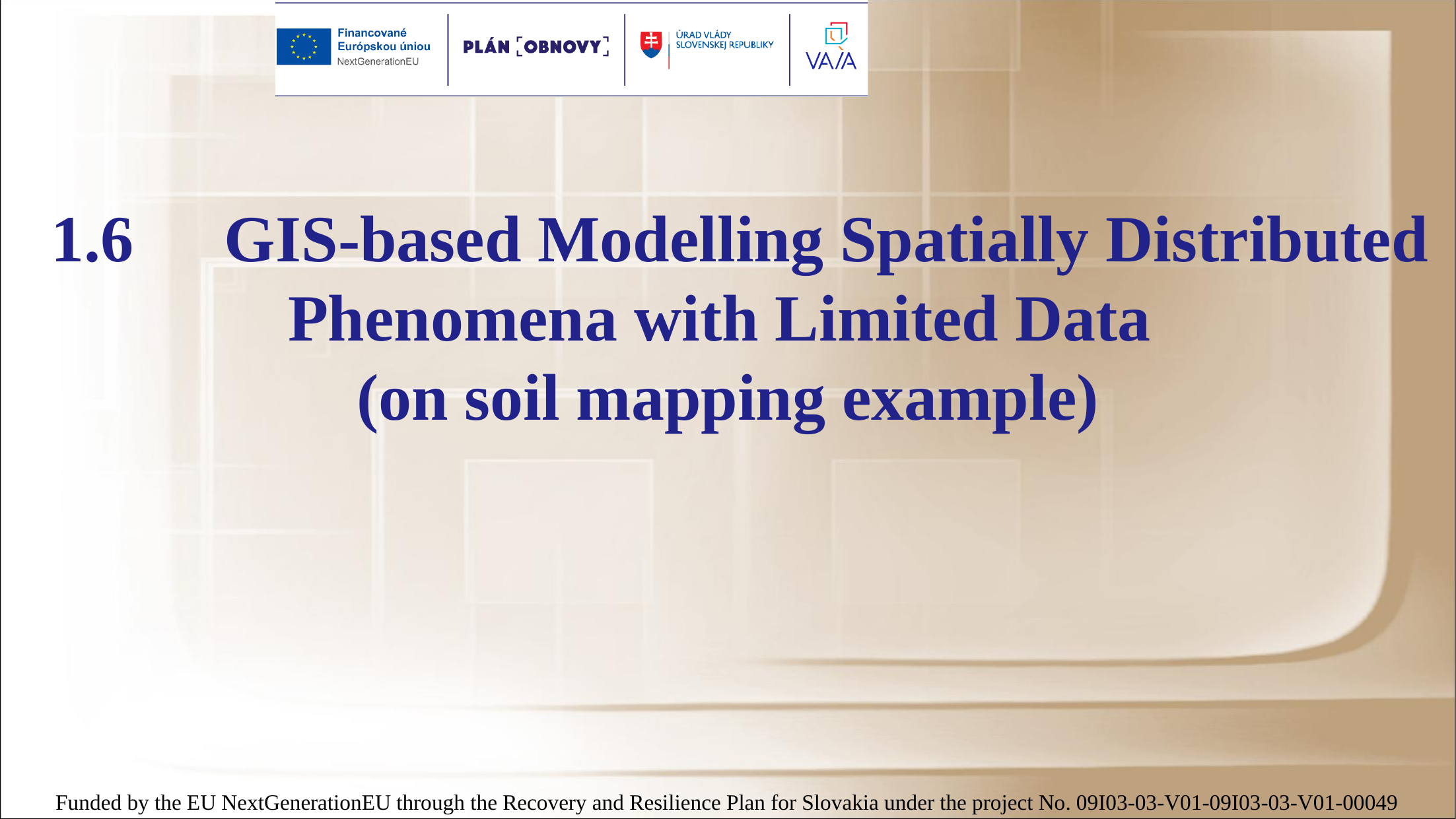

1.6	GIS-based Modelling Spatially Distributed Phenomena with Limited Data
(on soil mapping example)